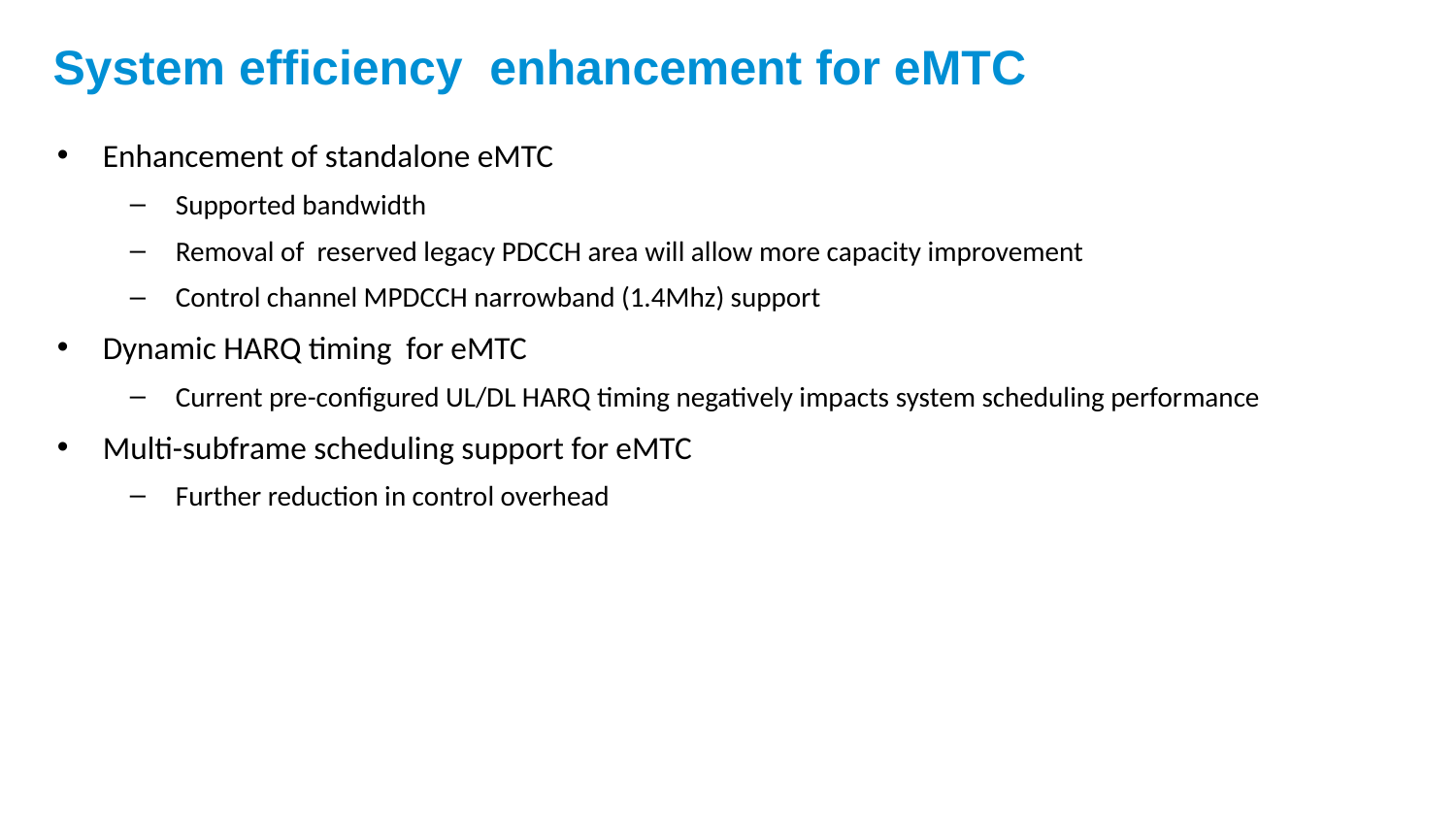

# System efficiency  enhancement for eMTC
Enhancement of standalone eMTC
Supported bandwidth
Removal of  reserved legacy PDCCH area will allow more capacity improvement
Control channel MPDCCH narrowband (1.4Mhz) support
Dynamic HARQ timing  for eMTC
Current pre-configured UL/DL HARQ timing negatively impacts system scheduling performance
Multi-subframe scheduling support for eMTC
Further reduction in control overhead